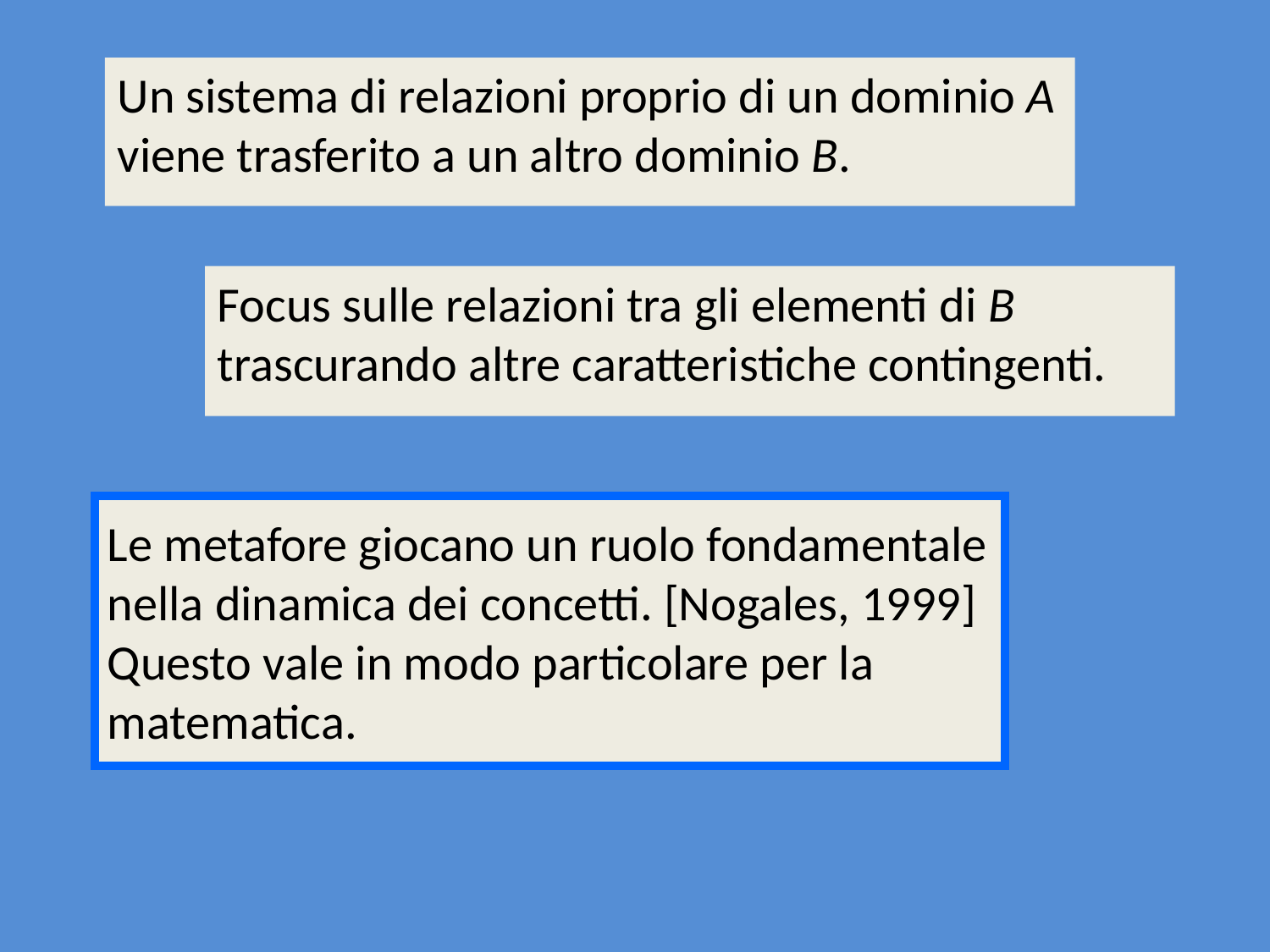

Un sistema di relazioni proprio di un dominio A viene trasferito a un altro dominio B.
Focus sulle relazioni tra gli elementi di B trascurando altre caratteristiche contingenti.
Le metafore giocano un ruolo fondamentale nella dinamica dei concetti. [Nogales, 1999]
Questo vale in modo particolare per la matematica.